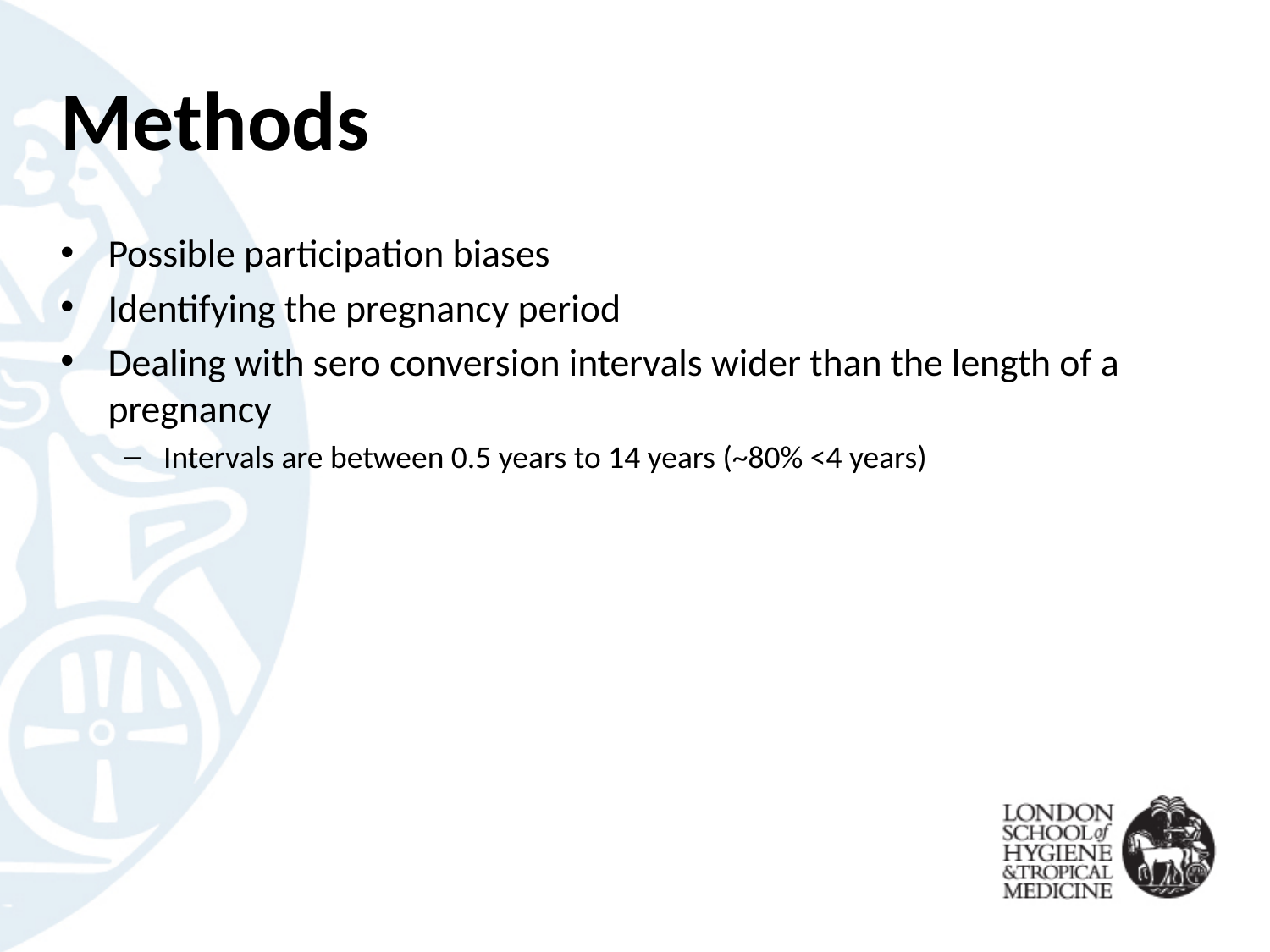

# Methods
Possible participation biases
Identifying the pregnancy period
Dealing with sero conversion intervals wider than the length of a pregnancy
Intervals are between 0.5 years to 14 years (~80% <4 years)